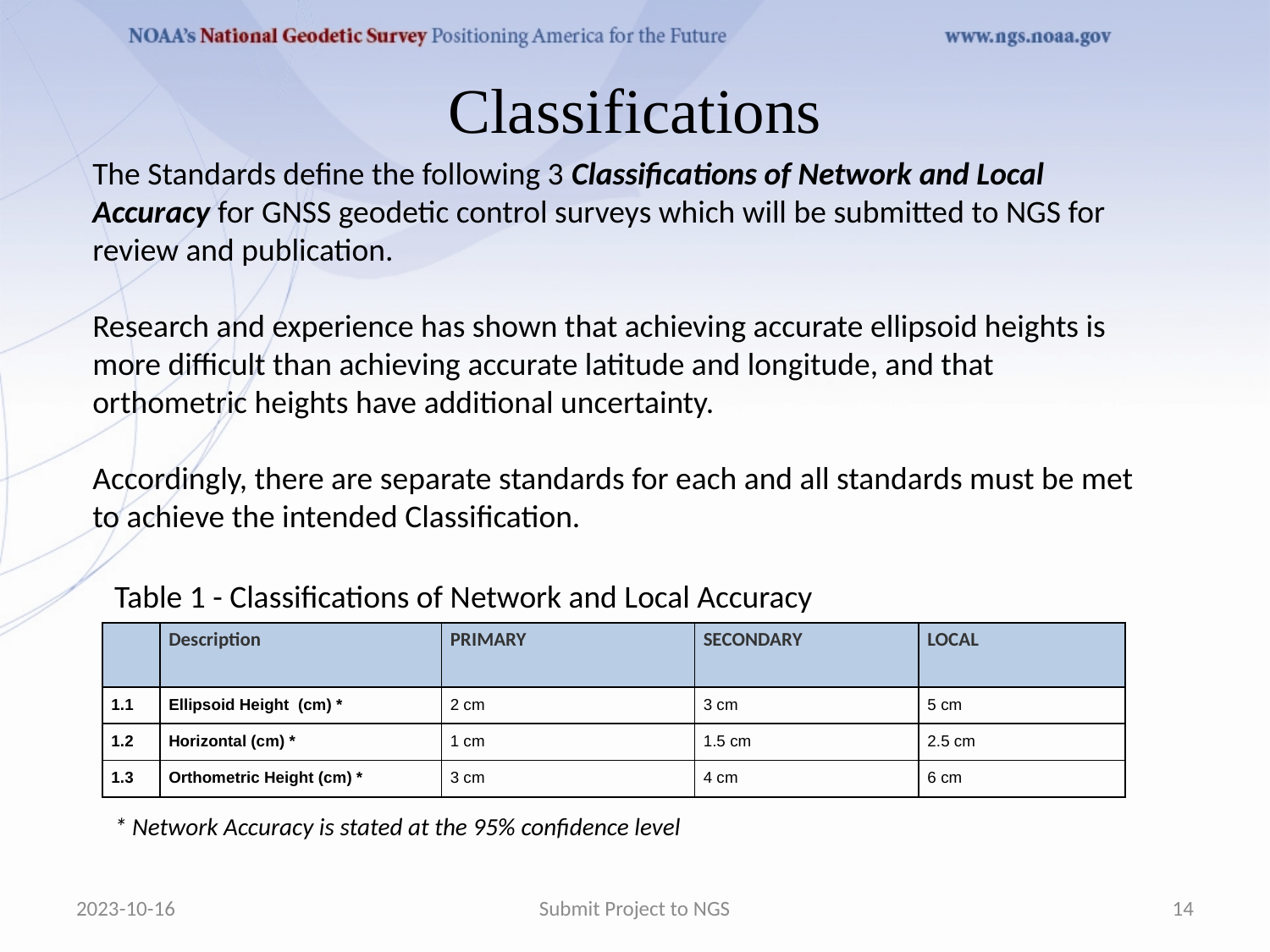

# Classifications
The Standards define the following 3 Classifications of Network and Local Accuracy for GNSS geodetic control surveys which will be submitted to NGS for review and publication.

Research and experience has shown that achieving accurate ellipsoid heights is more difficult than achieving accurate latitude and longitude, and that orthometric heights have additional uncertainty.

Accordingly, there are separate standards for each and all standards must be met to achieve the intended Classification.

Table 1 - Classifications of Network and Local Accuracy
|  | Description | PRIMARY | SECONDARY | LOCAL |
| --- | --- | --- | --- | --- |
| 1.1 | Ellipsoid Height  (cm) \* | 2 cm | 3 cm | 5 cm |
| 1.2 | Horizontal (cm) \* | 1 cm | 1.5 cm | 2.5 cm |
| 1.3 | Orthometric Height (cm) \* | 3 cm | 4 cm | 6 cm |
* Network Accuracy is stated at the 95% confidence level
2023-10-16
Submit Project to NGS
14